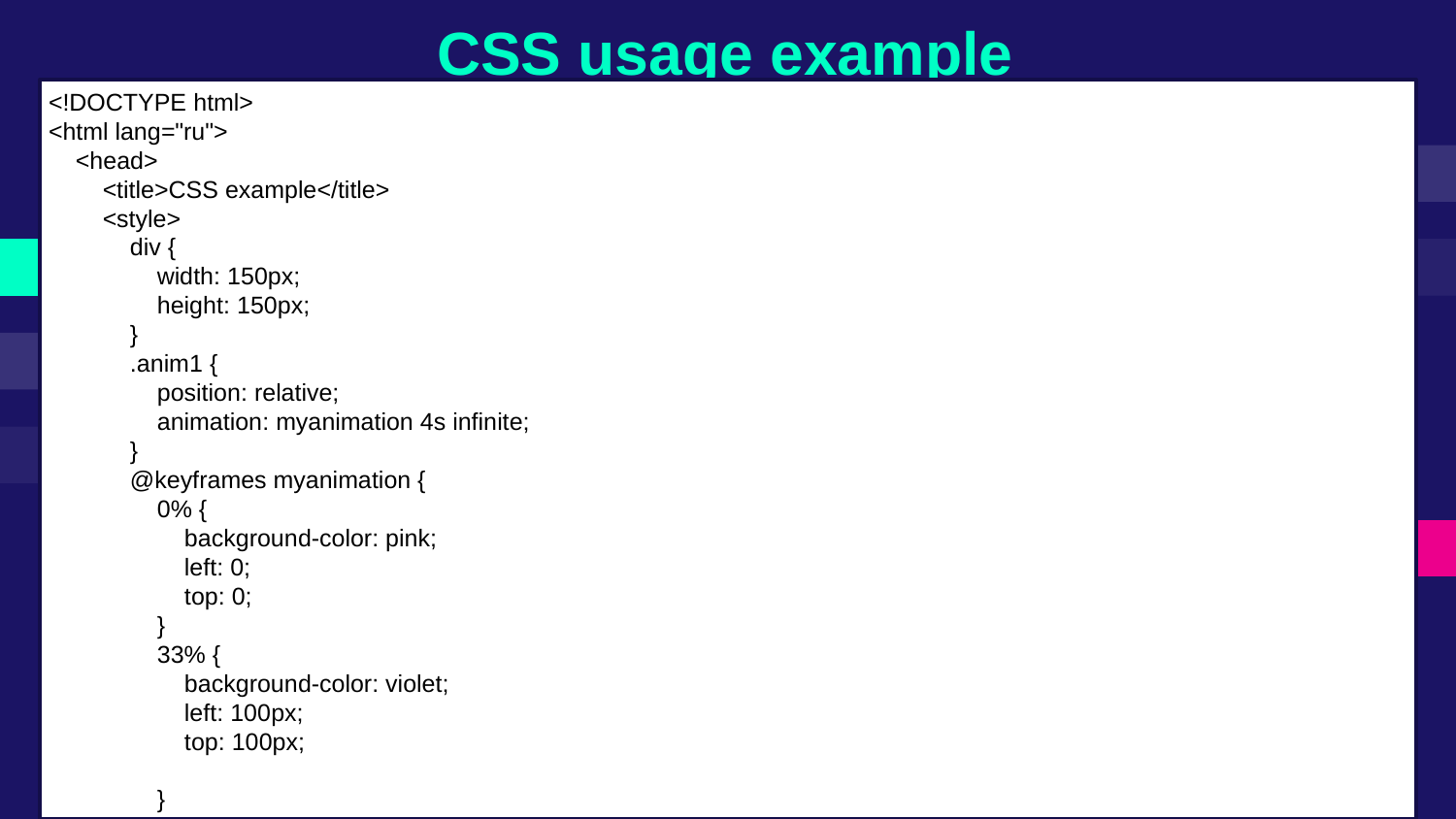

# CSS usage example
<!DOCTYPE html>
<html lang="ru">
    <head>
        <title>CSS example</title>
        <style>
            div {
                width: 150px;
                height: 150px;
            }
            .anim1 {
                position: relative;
                animation: myanimation 4s infinite;
            }
            @keyframes myanimation {
                0% {
                    background-color: pink;
                    left: 0;
                    top: 0;
                }
                33% {
                    background-color: violet;
                    left: 100px;
                    top: 100px;

                }